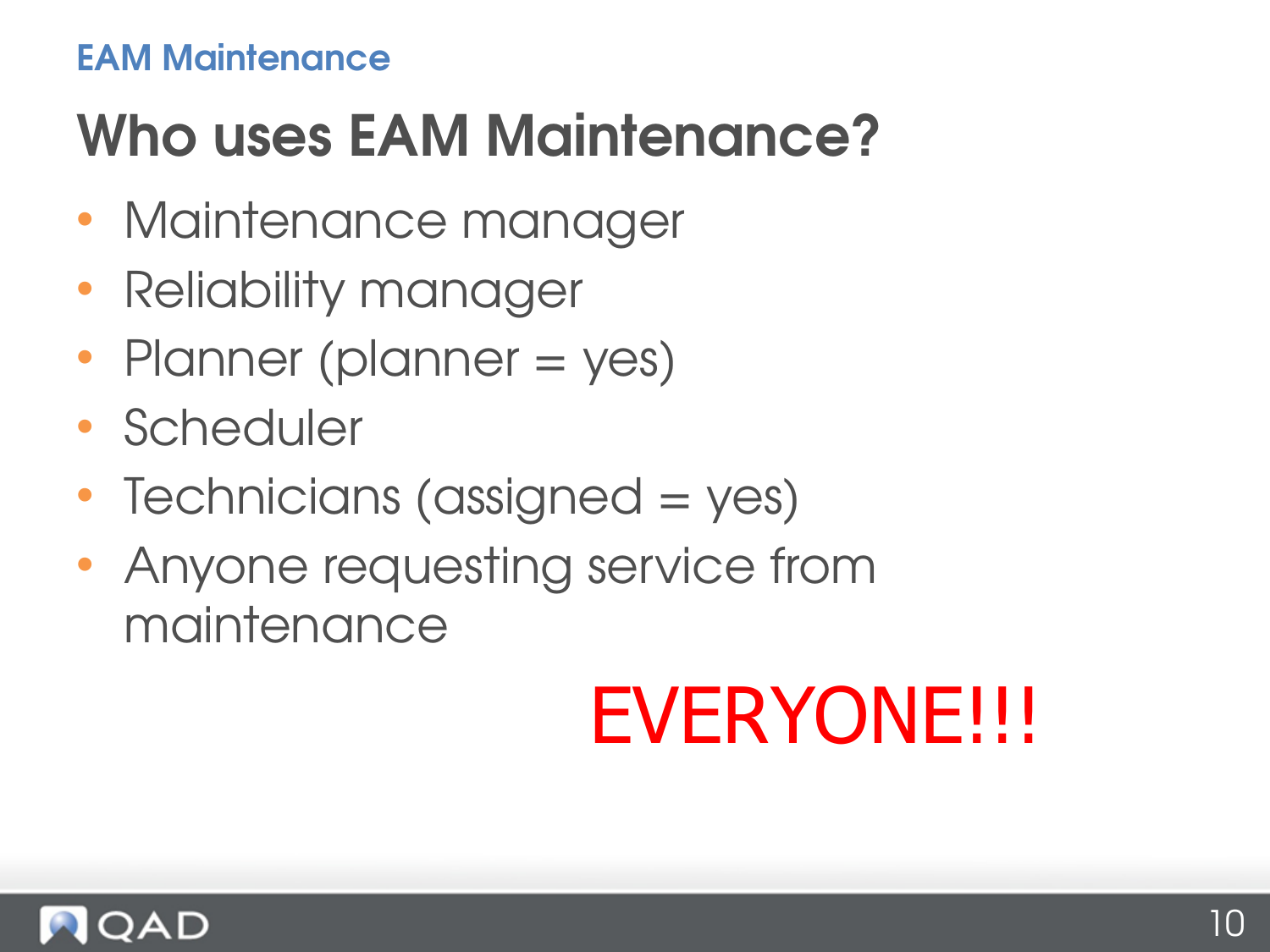

EAM Maintenance
# Who uses EAM Maintenance?
Maintenance manager
Reliability manager
Planner (planner = yes)
Scheduler
Technicians (assigned = yes)
Anyone requesting service from maintenance
EVERYONE!!!
10